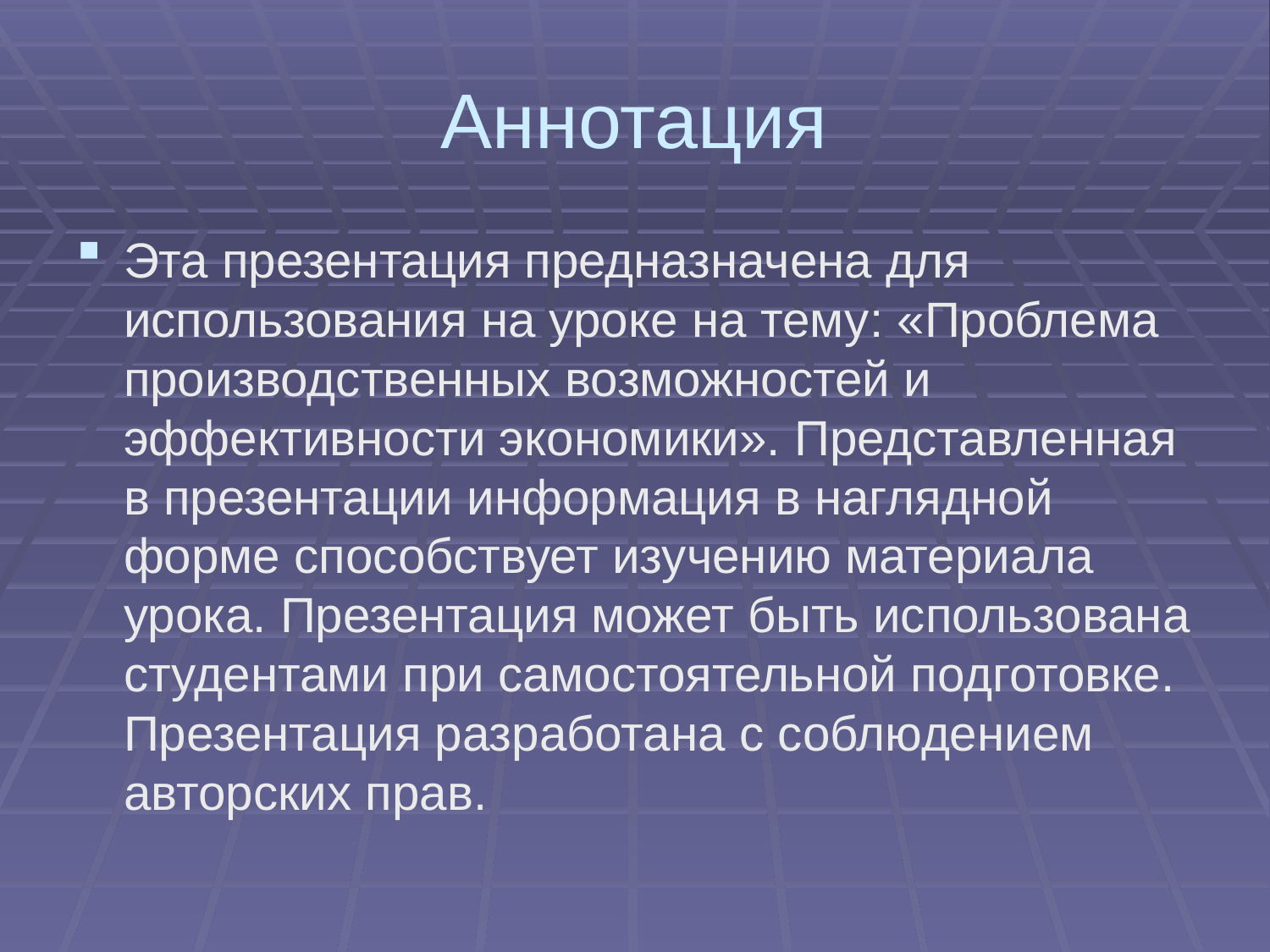

Аннотация
Эта презентация предназначена для использования на уроке на тему: «Проблема производственных возможностей и эффективности экономики». Представленная в презентации информация в наглядной форме способствует изучению материала урока. Презентация может быть использована студентами при самостоятельной подготовке. Презентация разработана с соблюдением авторских прав.